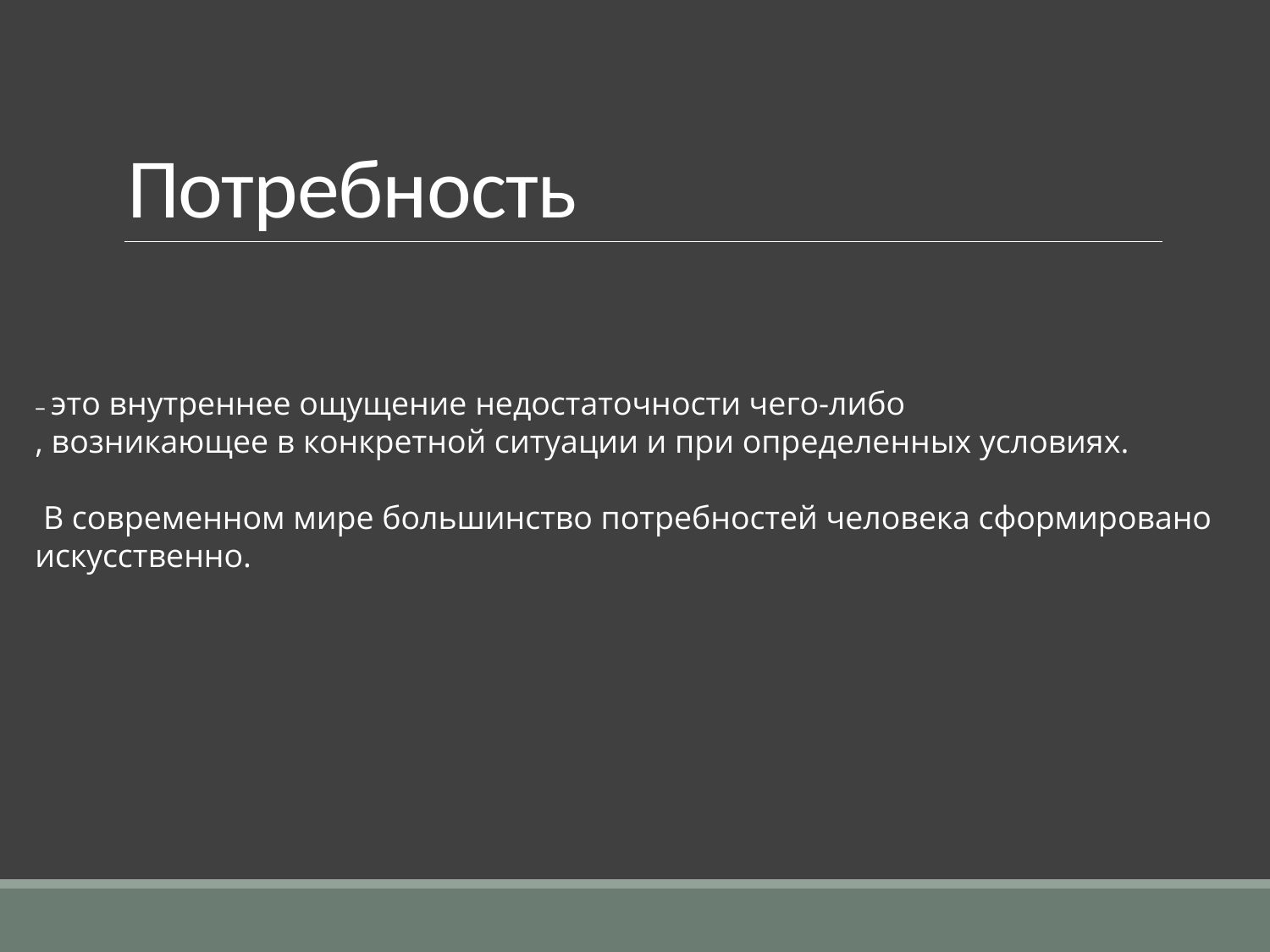

# Потребность
– это внутреннее ощущение недостаточности чего-либо
, возникающее в конкретной ситуации и при определенных условиях.

 В современном мире большинство потребностей человека сформировано
искусственно.